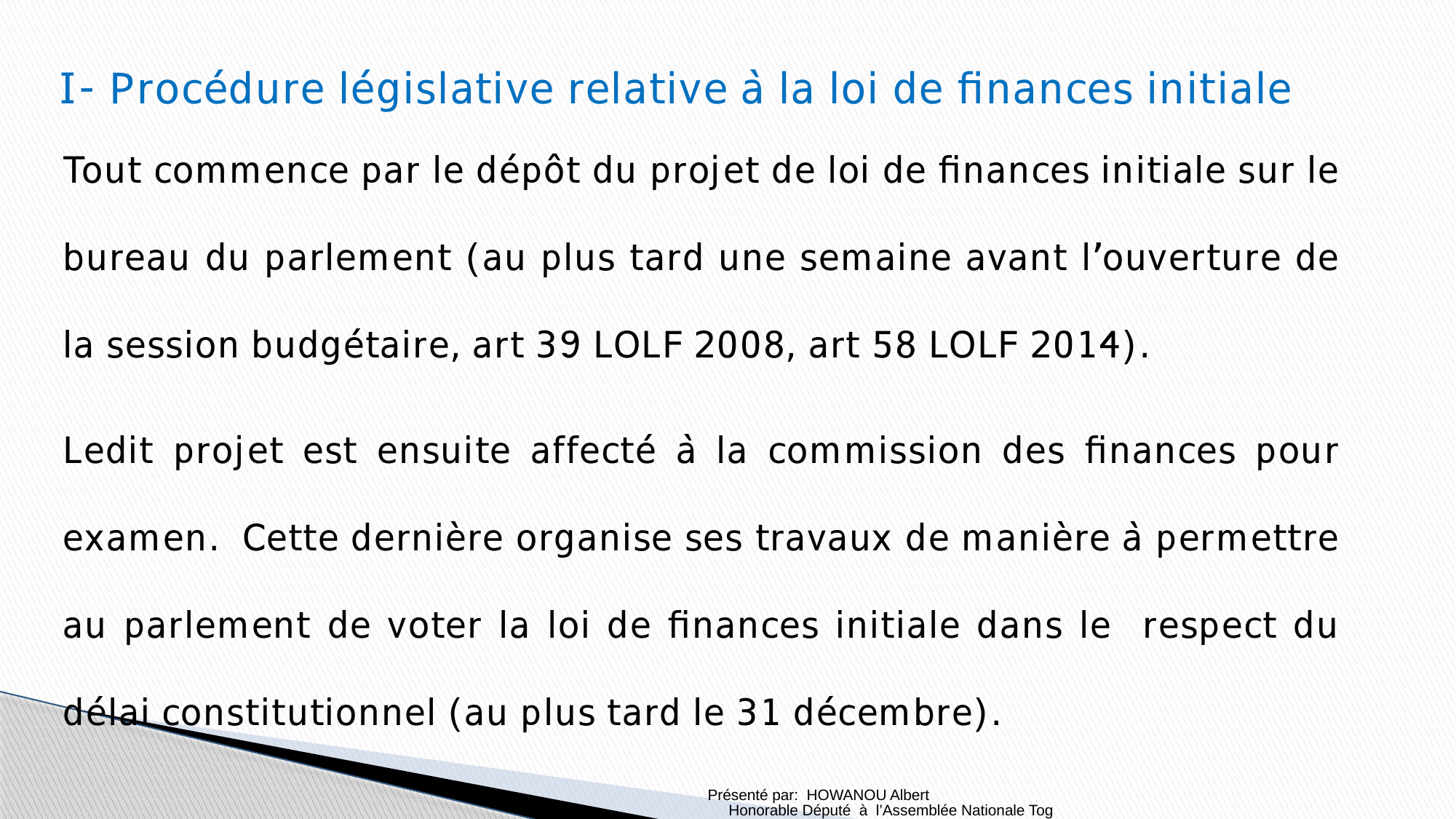

# I- Procédure législative relative à la loi de finances initiale
Tout commence par le dépôt du projet de loi de finances initiale sur le bureau du parlement (au plus tard une semaine avant l’ouverture de la session budgétaire, art 39 LOLF 2008, art 58 LOLF 2014).
Ledit projet est ensuite affecté à la commission des finances pour examen.  Cette dernière organise ses travaux de manière à permettre au parlement de voter la loi de finances initiale dans le  respect du délai constitutionnel (au plus tard le 31 décembre).

Présenté par:  HOWANOU Albert                                    Honorable Député  à  l’Assemblée Nationale Togolaise